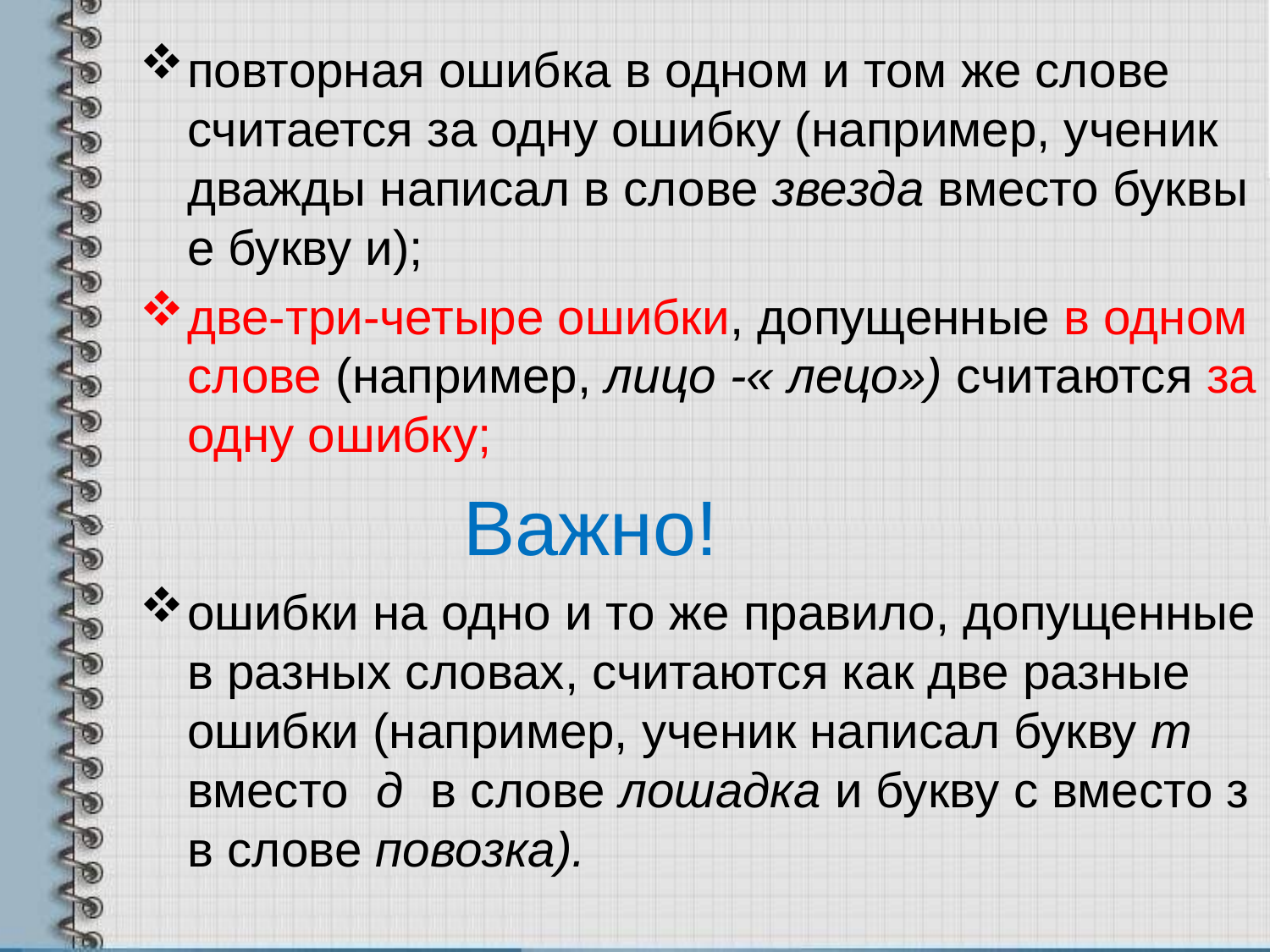

повторная ошибка в одном и том же слове считается за одну ошибку (например, ученик дважды написал в слове звезда вместо буквы е букву и);
две-три-четыре ошибки, допущенные в одном слове (например, лицо -« лецо») считаются за одну ошибку;
               Важно!
ошибки на одно и то же правило, допущенные в разных словах, считаются как две разные ошибки (например, ученик написал букву т  вместо  д  в слове лошадка и букву с вместо з в слове повозка).